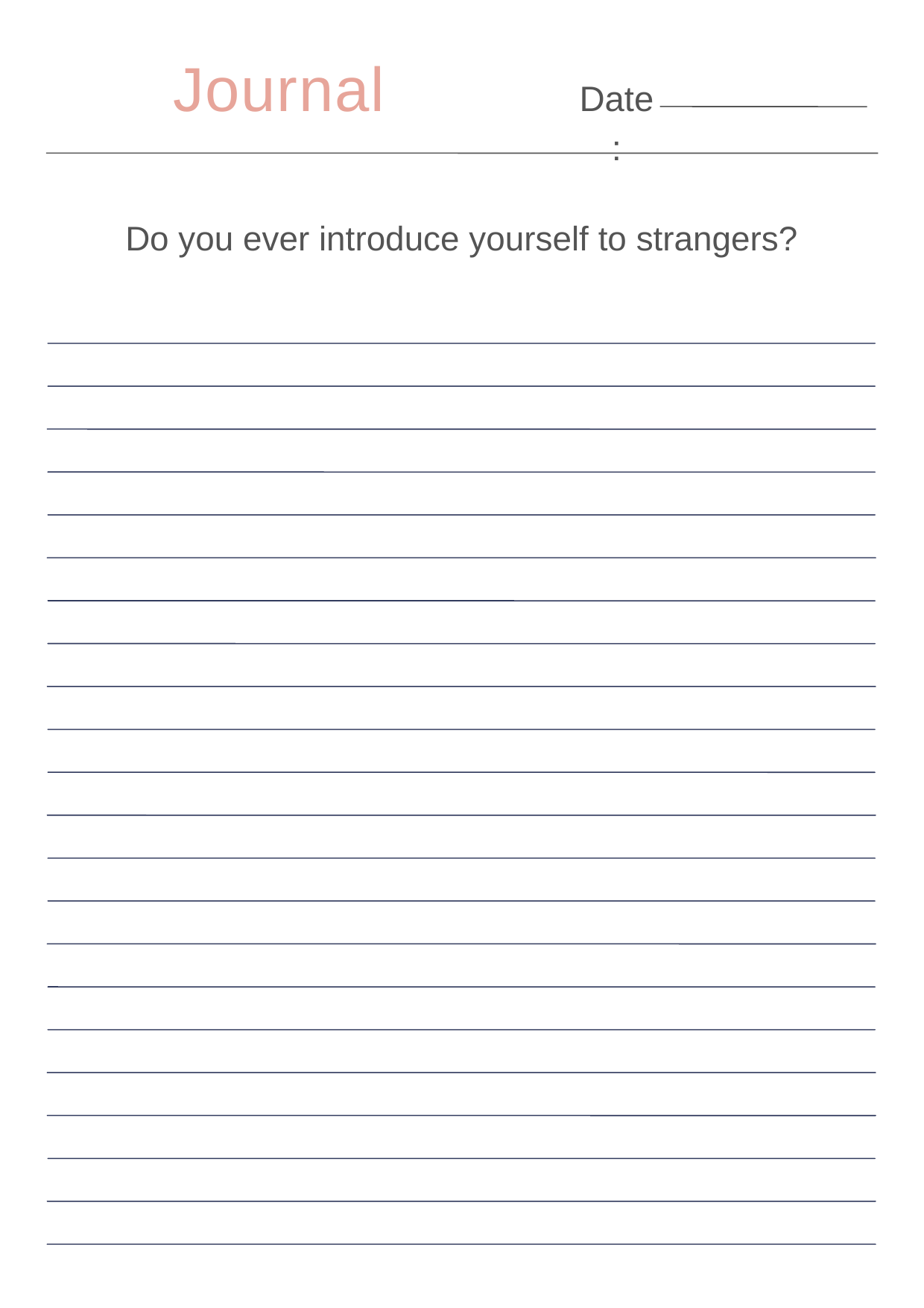

Journal
Date:

Do you ever introduce yourself to strangers?